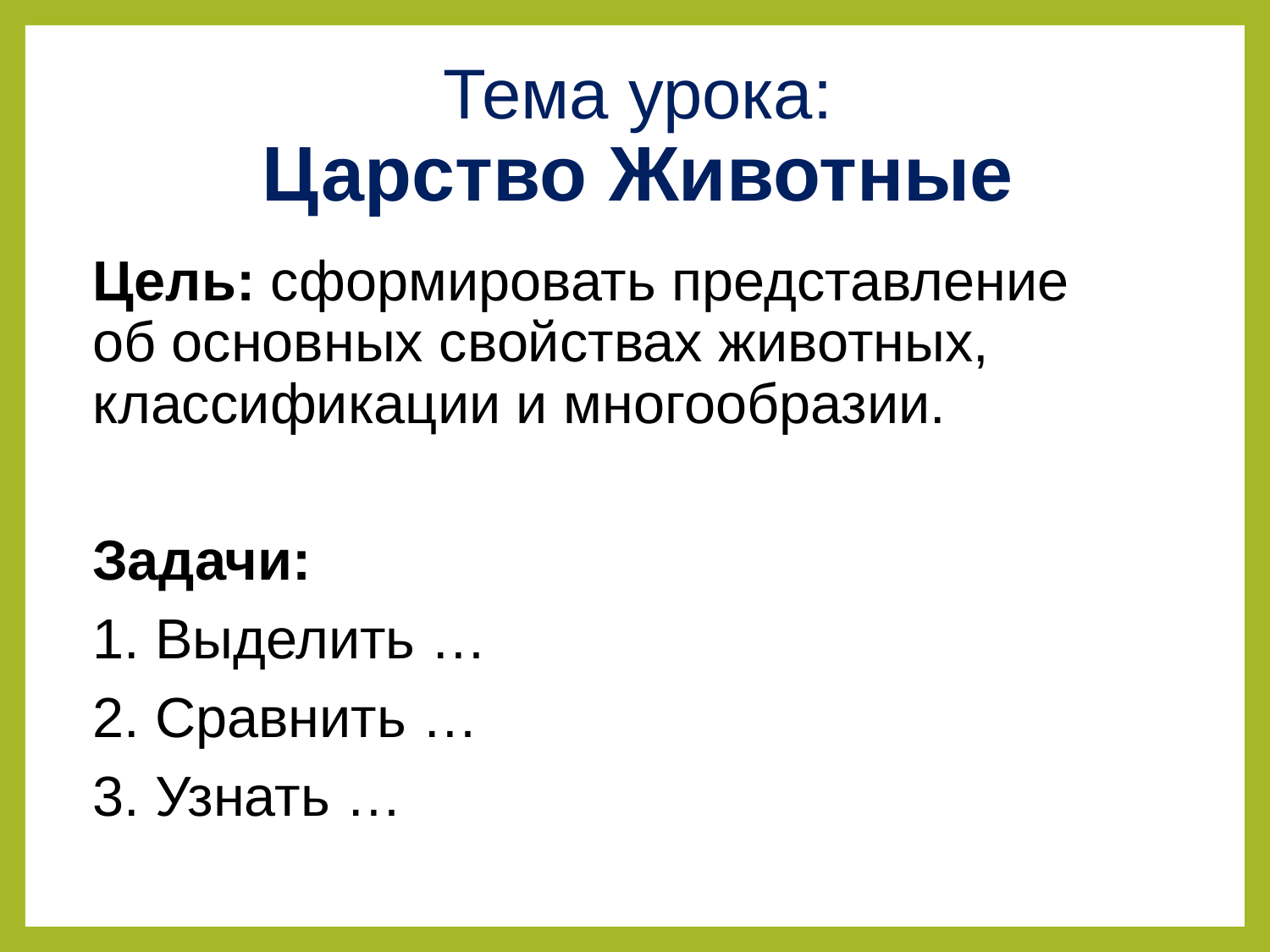

# Тема урока: Царство Животные
Цель: сформировать представление об основных свойствах животных, классификации и многообразии.

Задачи:
1. Выделить …
2. Сравнить …
3. Узнать …